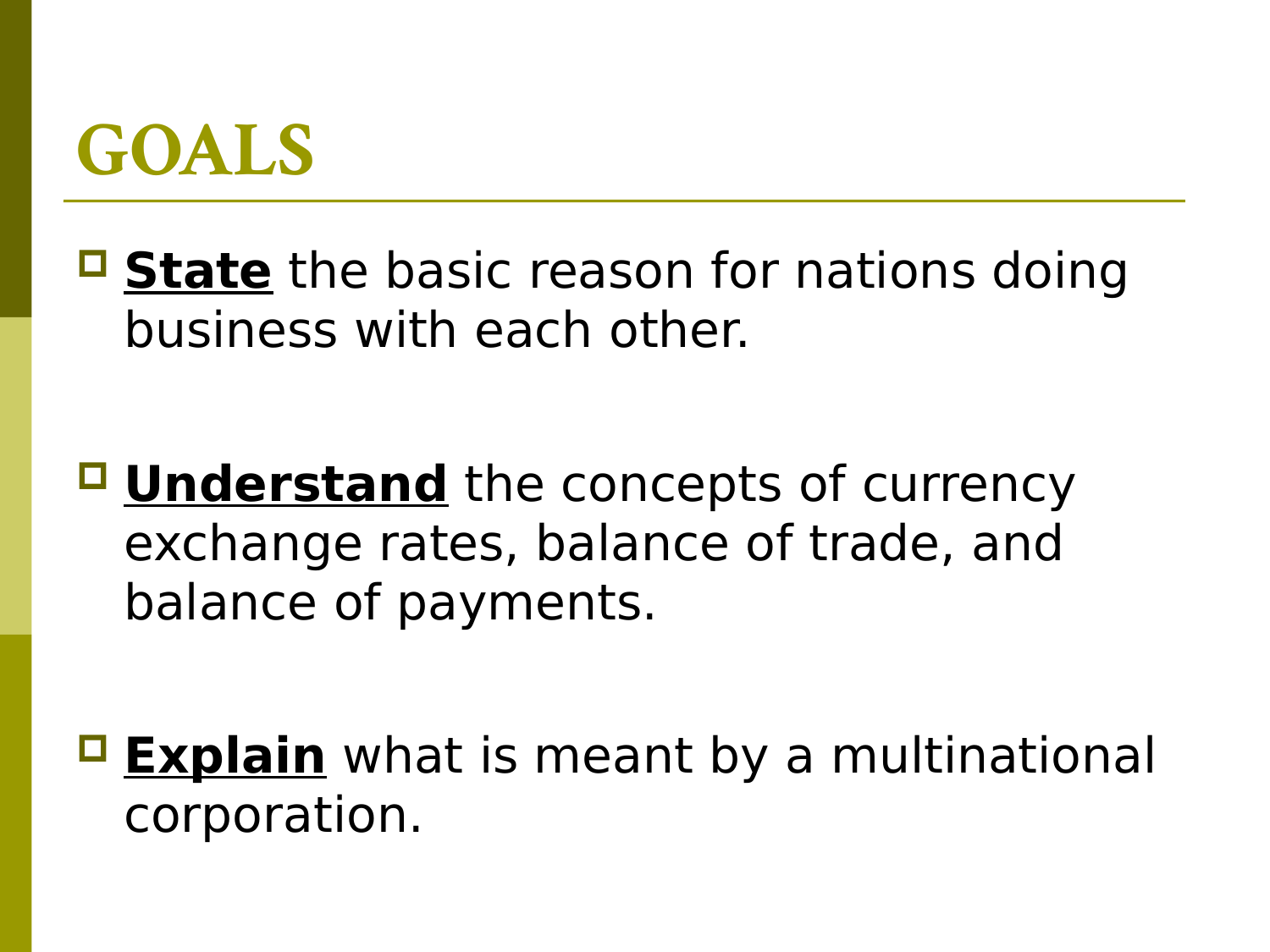

# GOALS
State the basic reason for nations doing business with each other.

Understand the concepts of currency exchange rates, balance of trade, and balance of payments.

Explain what is meant by a multinational corporation.